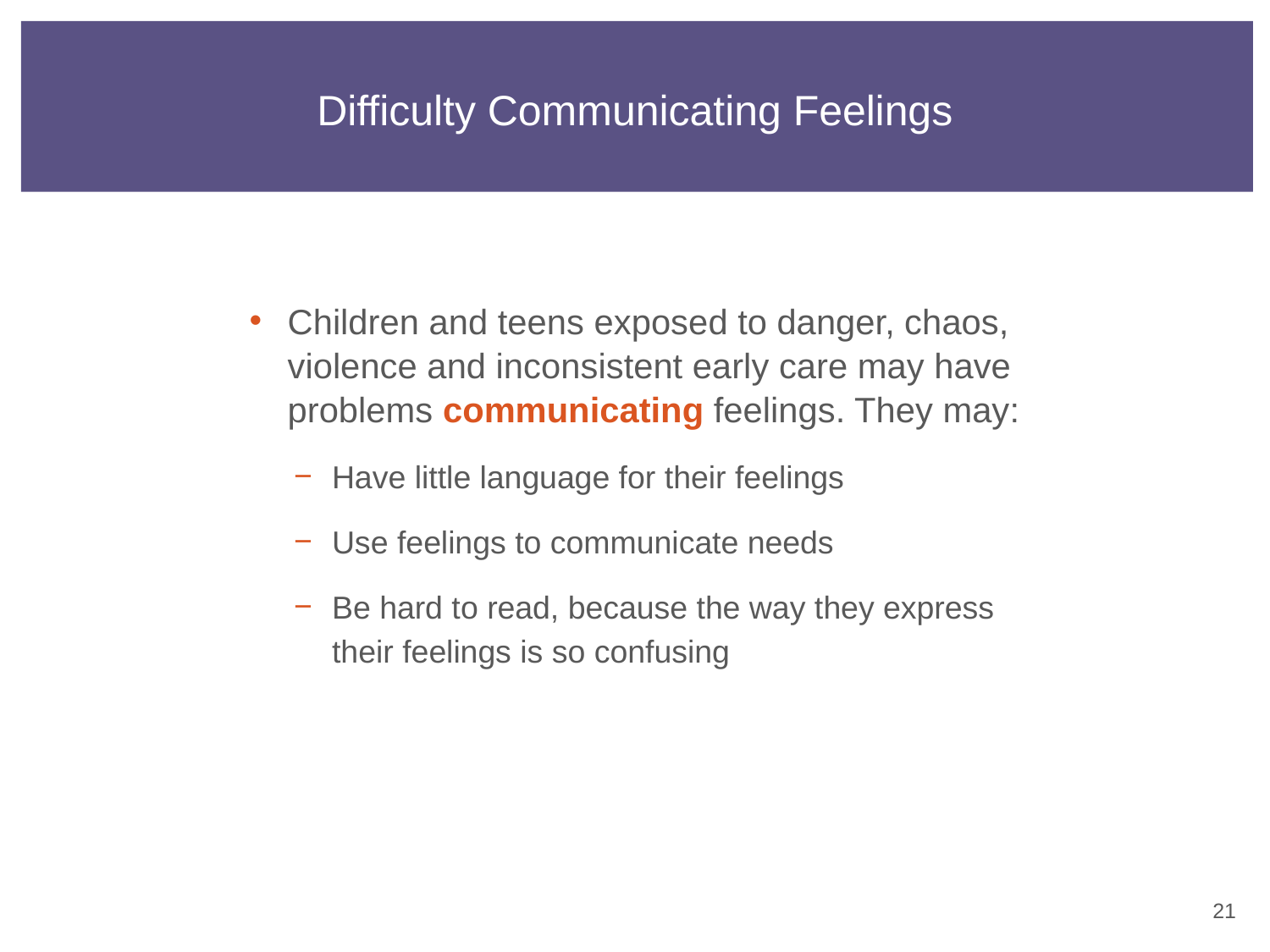

# Difficulty Communicating Feelings
Children and teens exposed to danger, chaos, violence and inconsistent early care may have problems communicating feelings. They may:
Have little language for their feelings
Use feelings to communicate needs
Be hard to read, because the way they express
their feelings is so confusing

21